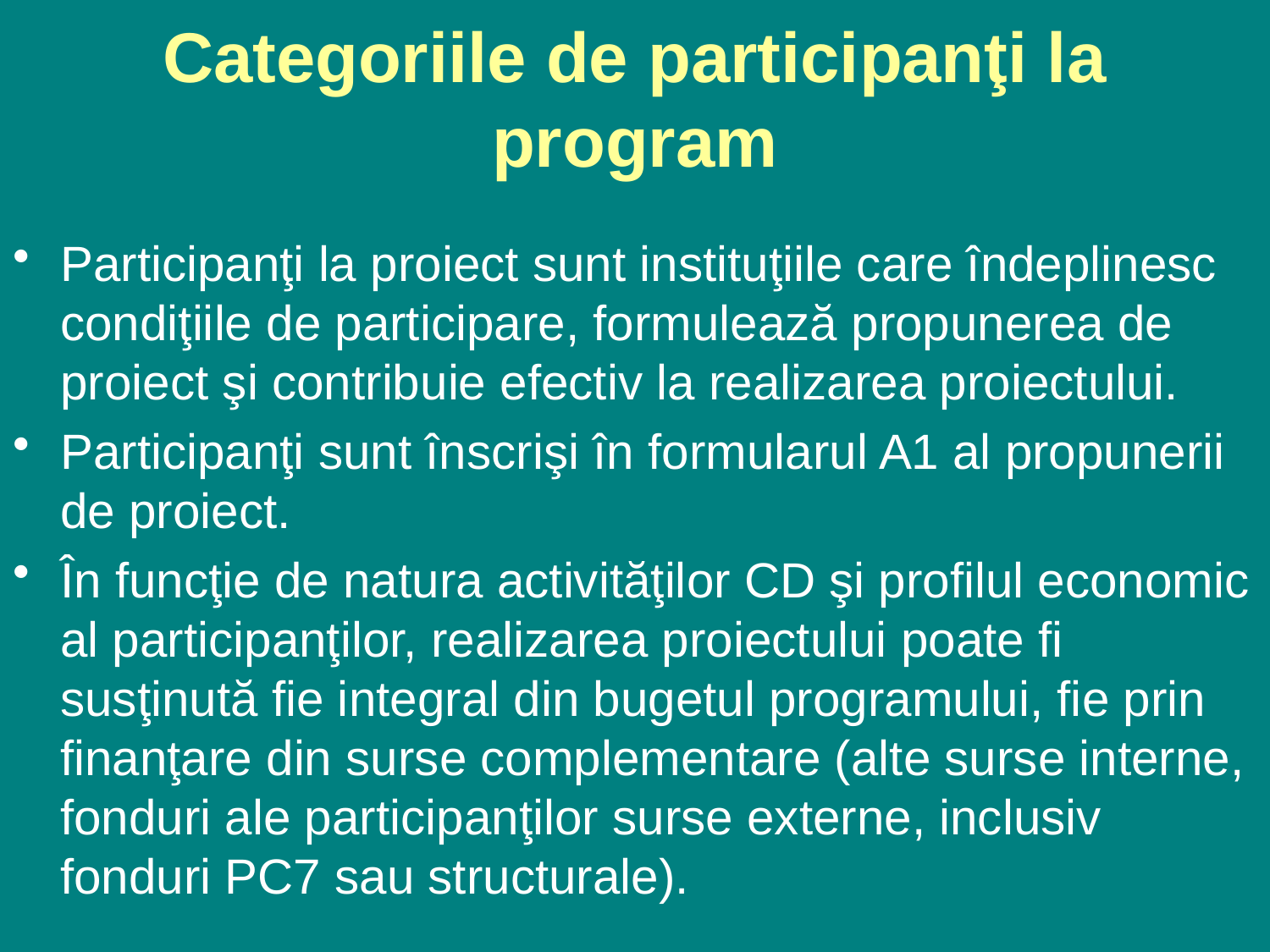

# Categoriile de participanţi la program
Participanţi la proiect sunt instituţiile care îndeplinesc condiţiile de participare, formulează propunerea de proiect şi contribuie efectiv la realizarea proiectului.
Participanţi sunt înscrişi în formularul A1 al propunerii de proiect.
În funcţie de natura activităţilor CD şi profilul economic al participanţilor, realizarea proiectului poate fi susţinută fie integral din bugetul programului, fie prin finanţare din surse complementare (alte surse interne, fonduri ale participanţilor surse externe, inclusiv fonduri PC7 sau structurale).